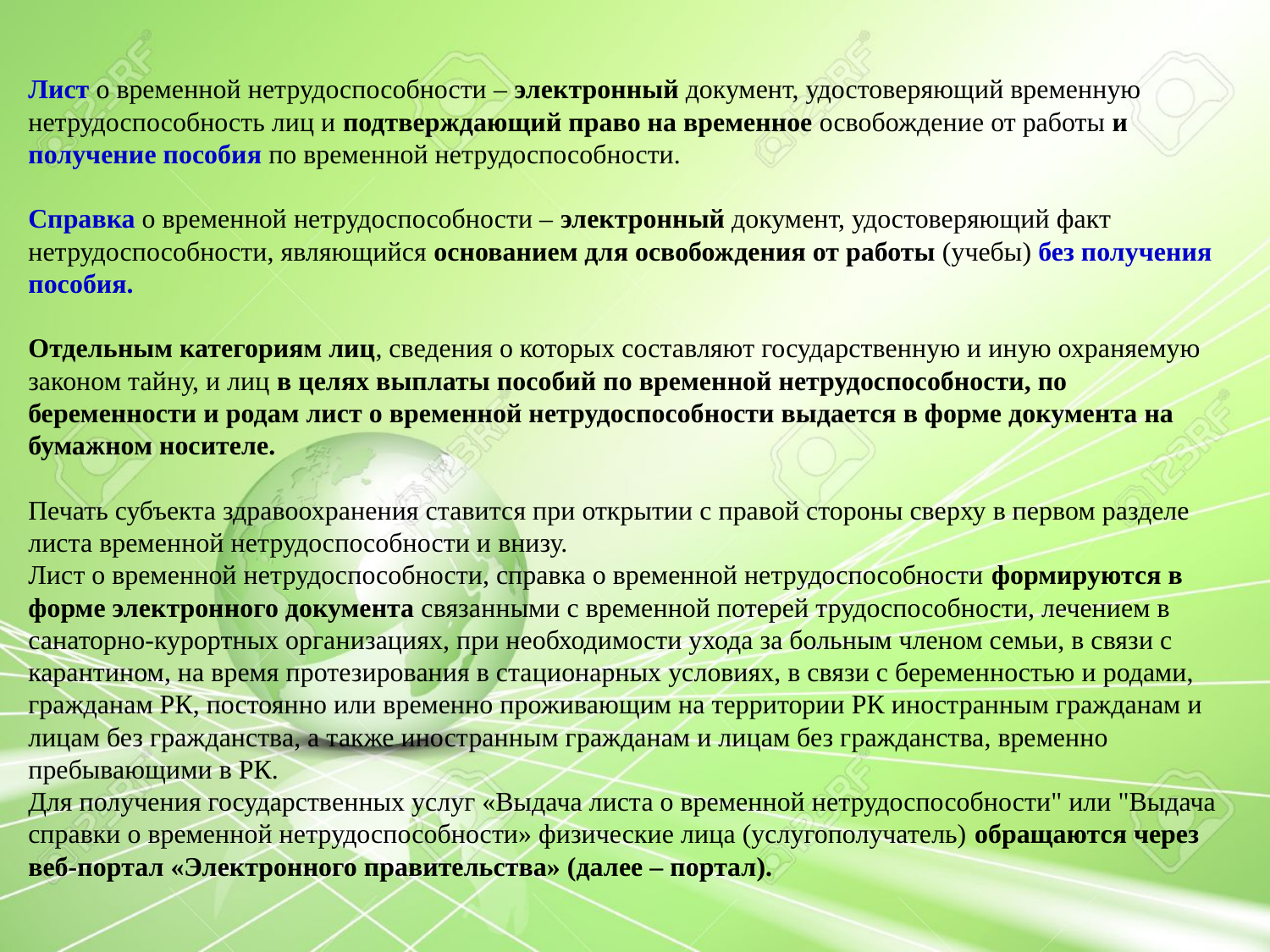

Лист о временной нетрудоспособности – электронный документ, удостоверяющий временную нетрудоспособность лиц и подтверждающий право на временное освобождение от работы и получение пособия по временной нетрудоспособности.
Справка о временной нетрудоспособности – электронный документ, удостоверяющий факт нетрудоспособности, являющийся основанием для освобождения от работы (учебы) без получения пособия.

Отдельным категориям лиц, сведения о которых составляют государственную и иную охраняемую законом тайну, и лиц в целях выплаты пособий по временной нетрудоспособности, по беременности и родам лист о временной нетрудоспособности выдается в форме документа на бумажном носителе.

Печать субъекта здравоохранения ставится при открытии с правой стороны сверху в первом разделе листа временной нетрудоспособности и внизу.
Лист о временной нетрудоспособности, справка о временной нетрудоспособности формируются в форме электронного документа связанными с временной потерей трудоспособности, лечением в санаторно-курортных организациях, при необходимости ухода за больным членом семьи, в связи с карантином, на время протезирования в стационарных условиях, в связи с беременностью и родами, гражданам РК, постоянно или временно проживающим на территории РК иностранным гражданам и лицам без гражданства, а также иностранным гражданам и лицам без гражданства, временно пребывающими в РК.
Для получения государственных услуг «Выдача листа о временной нетрудоспособности" или "Выдача справки о временной нетрудоспособности» физические лица (услугополучатель) обращаются через веб-портал «Электронного правительства» (далее – портал).